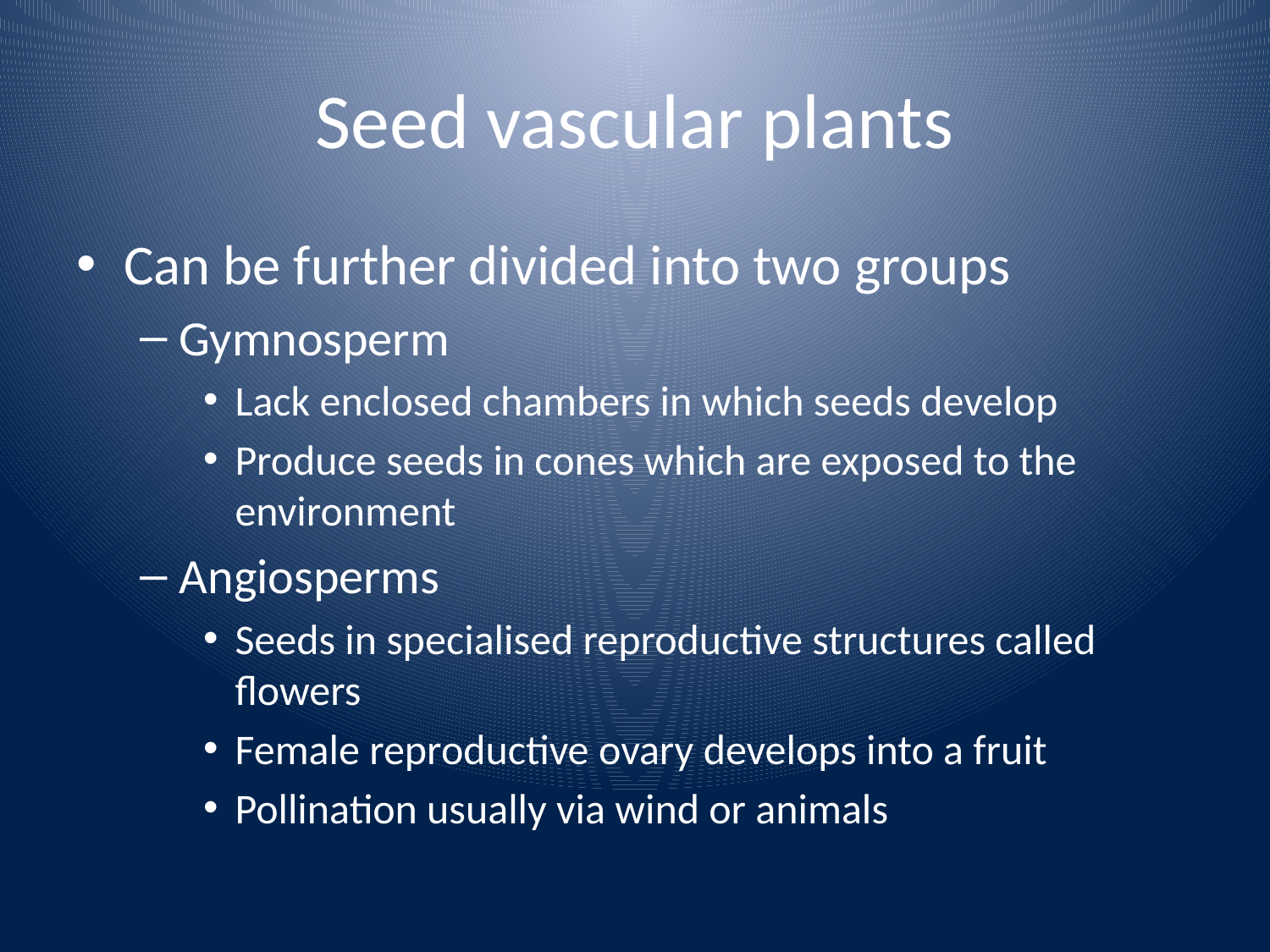

# Seed vascular plants
Can be further divided into two groups
Gymnosperm
Lack enclosed chambers in which seeds develop
Produce seeds in cones which are exposed to the environment
Angiosperms
Seeds in specialised reproductive structures called flowers
Female reproductive ovary develops into a fruit
Pollination usually via wind or animals